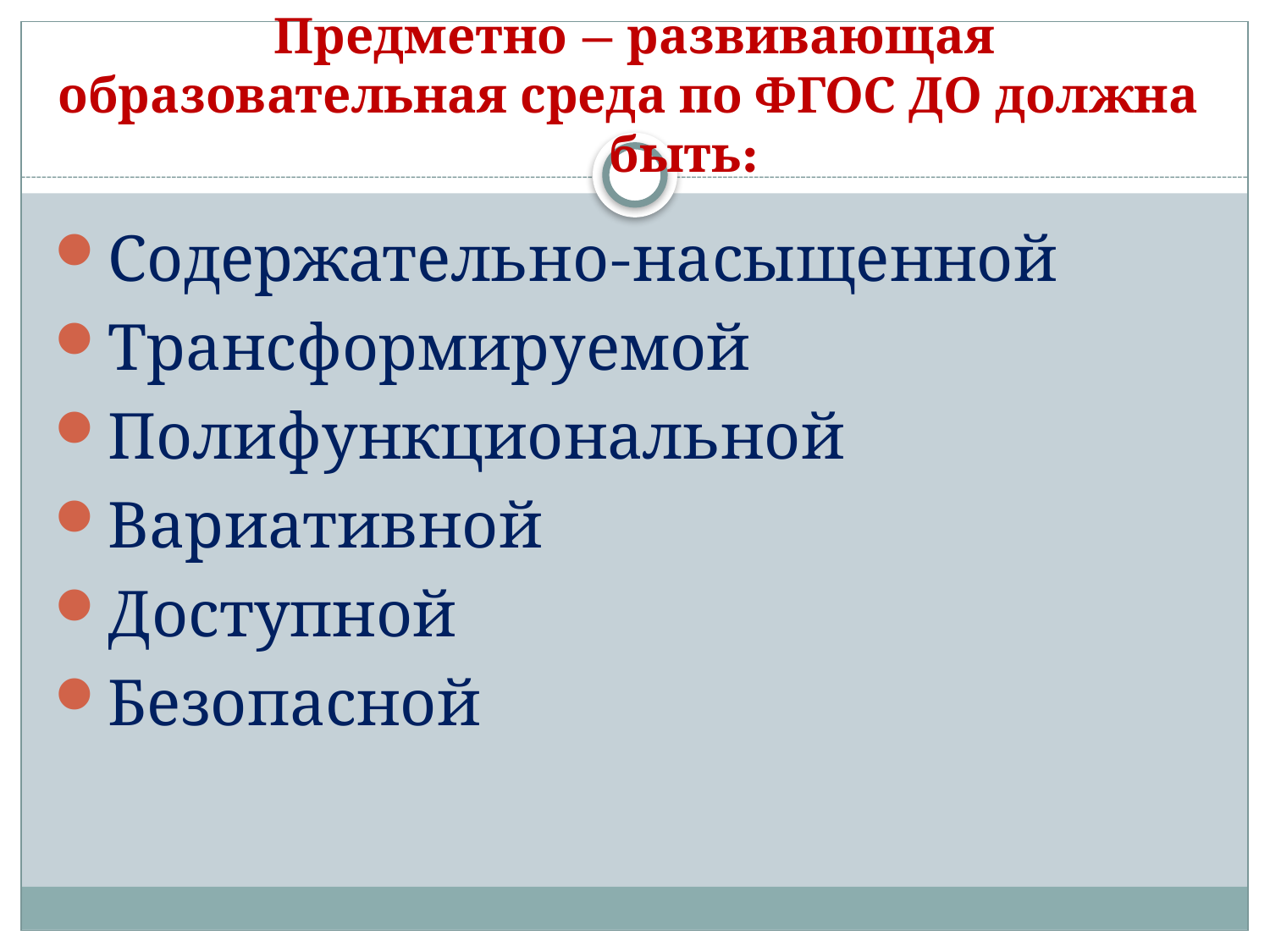

# Предметно – развивающая образовательная среда по ФГОС ДО должна          быть:
Содержательно-насыщенной
Трансформируемой
Полифункциональной
Вариативной
Доступной
Безопасной